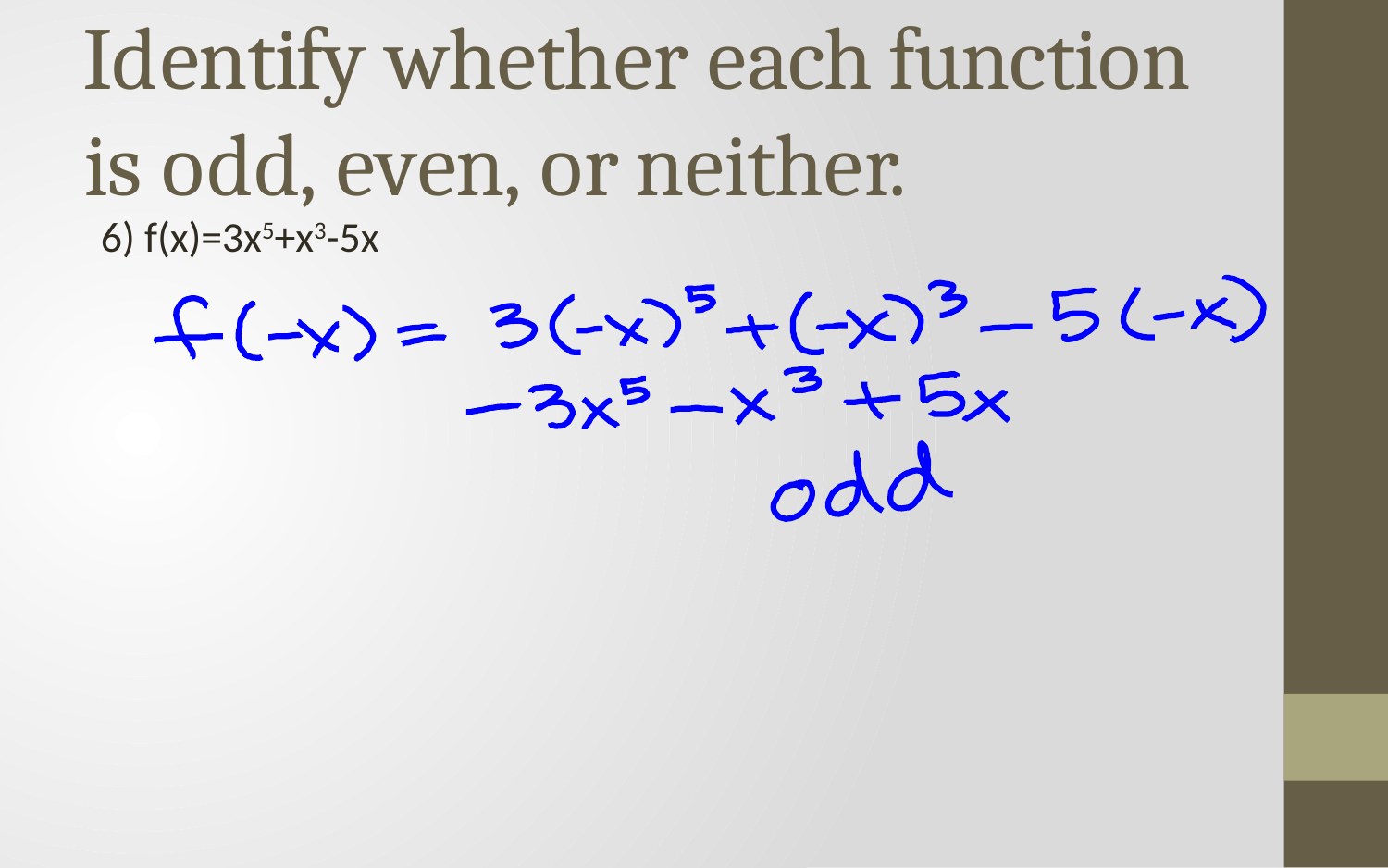

# Identify whether each function is odd, even, or neither.
6) f(x)=3x5+x3-5x